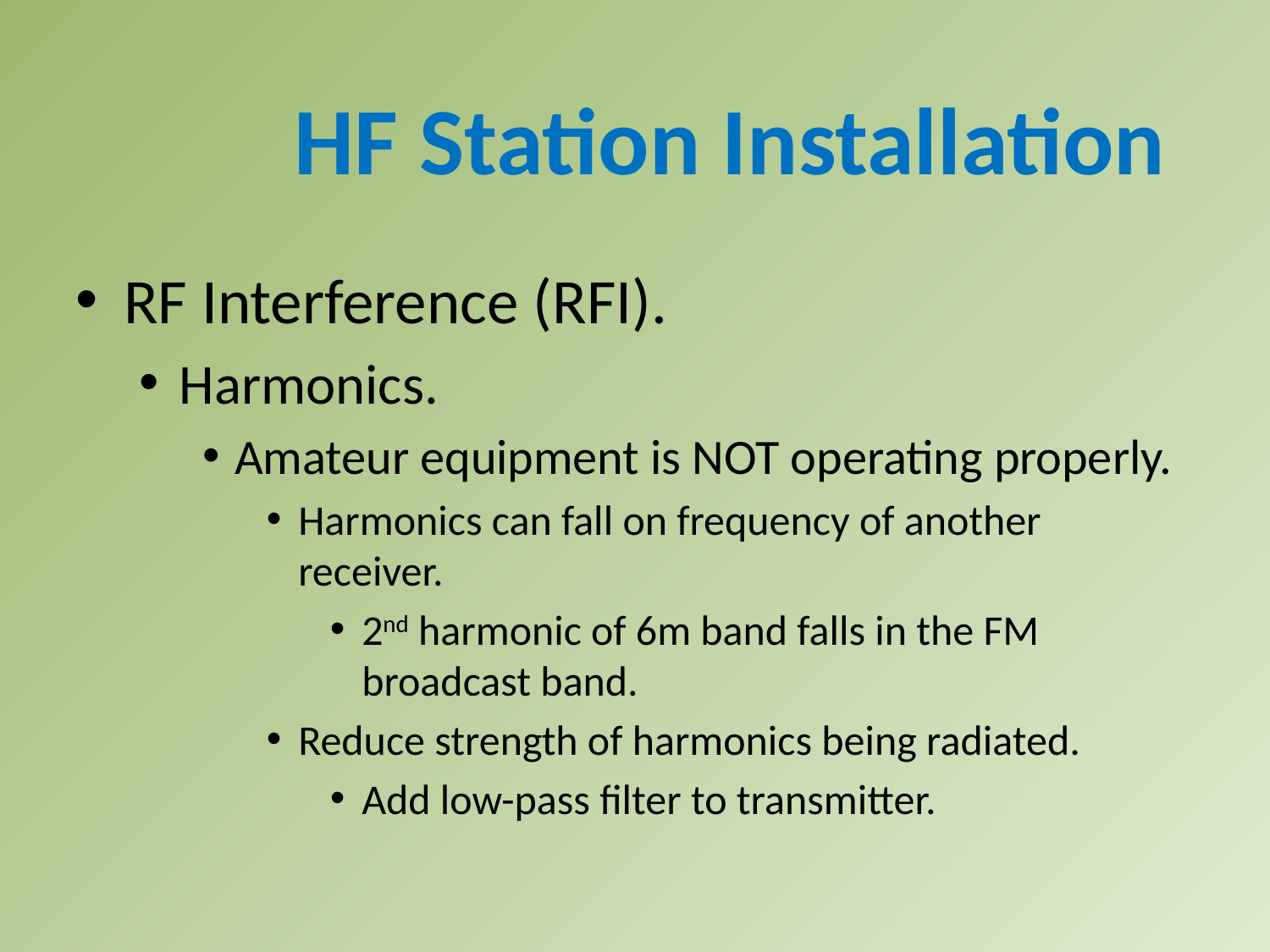

HF Station Installation
RF Interference (RFI).
Harmonics.
Amateur equipment is NOT operating properly.
Harmonics can fall on frequency of another receiver.
2nd harmonic of 6m band falls in the FM broadcast band.
Reduce strength of harmonics being radiated.
Add low-pass filter to transmitter.